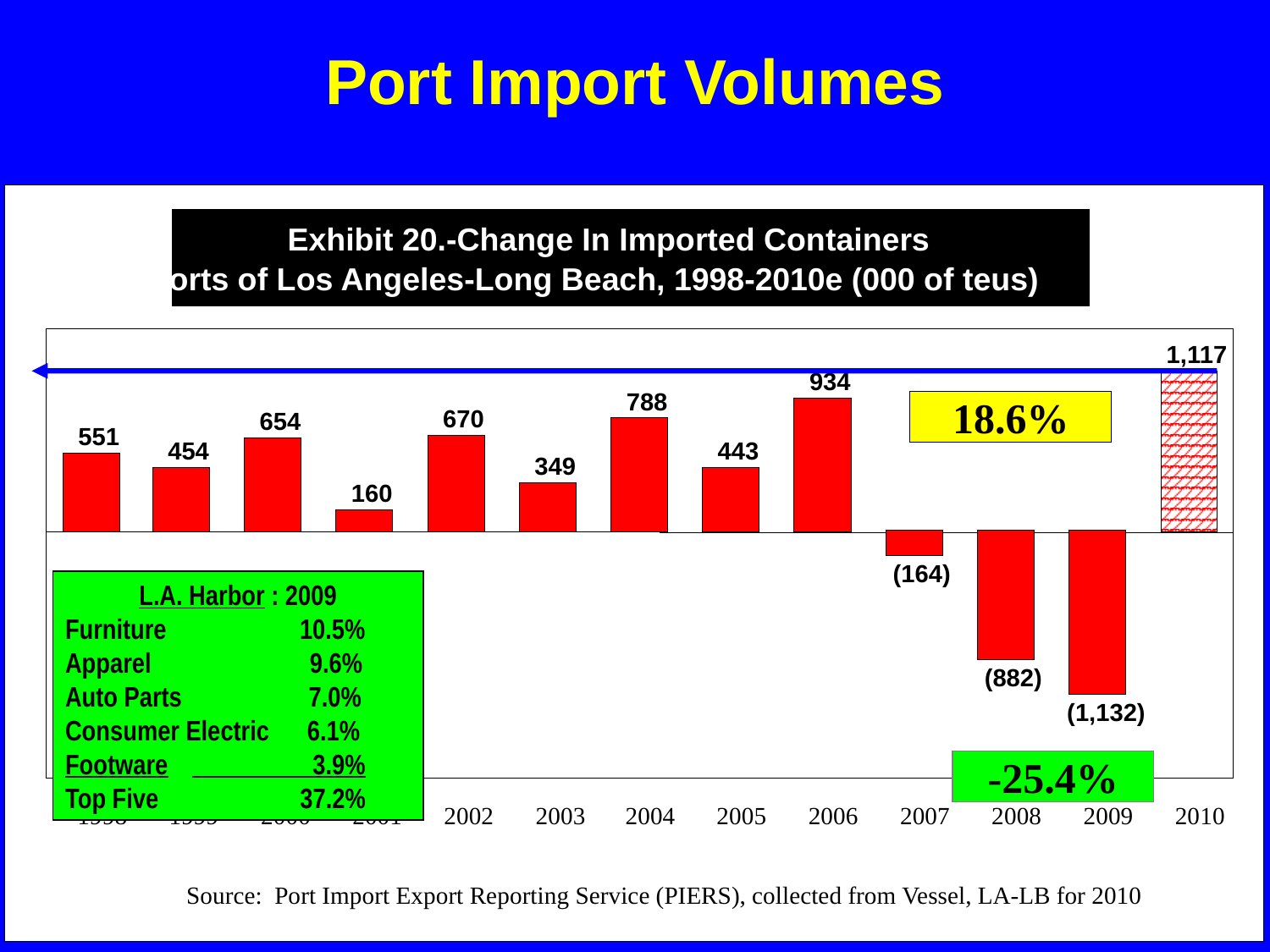

Port Import Volumes

Exhibit 20.-Change In Imported Containers
Ports of Los Angeles-Long Beach, 1998-2010e (000 of teus)

1,117

934

788
18.6%

670
654

551
454

443

349

160

(164)
(882)
(1,132)

L.A. Harbor : 2009
Furniture                     10.5%
Apparel                         9.6%
Auto Parts                    7.0%
Consumer Electric      6.1%
Footware	                   3.9%
Top Five	                 37.2%
-25.4%
1998
1999
2000
2001
2002
2003
2004
2005
2006
2007
2008
2009
2010

Source:  Port Import Export Reporting Service (PIERS), collected from Vessel, LA-LB for 2010